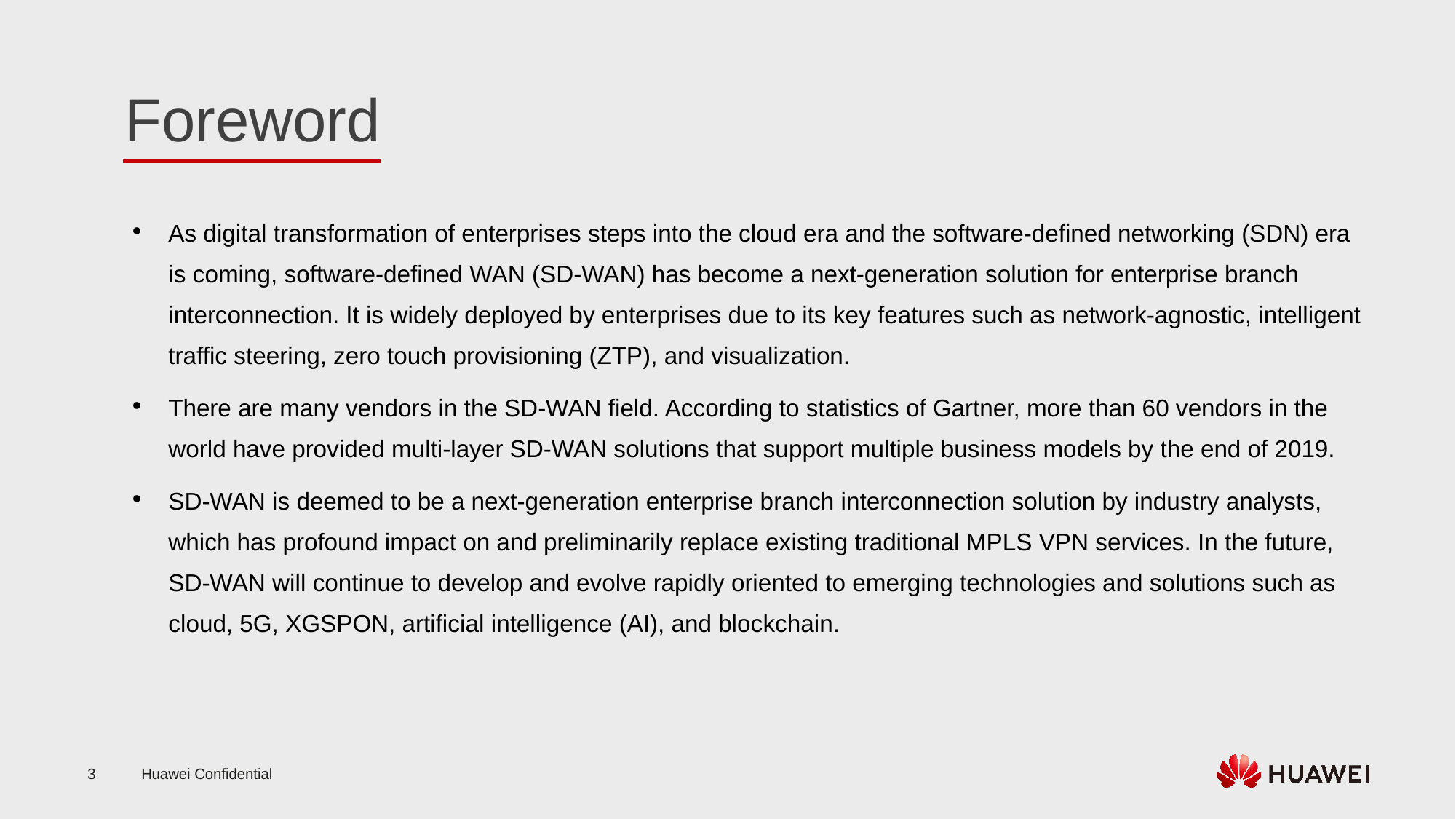

As digital transformation of enterprises steps into the cloud era and the software-defined networking (SDN) era is coming, software-defined WAN (SD-WAN) has become a next-generation solution for enterprise branch interconnection. It is widely deployed by enterprises due to its key features such as network-agnostic, intelligent traffic steering, zero touch provisioning (ZTP), and visualization.
There are many vendors in the SD-WAN field. According to statistics of Gartner, more than 60 vendors in the world have provided multi-layer SD-WAN solutions that support multiple business models by the end of 2019.
SD-WAN is deemed to be a next-generation enterprise branch interconnection solution by industry analysts, which has profound impact on and preliminarily replace existing traditional MPLS VPN services. In the future, SD-WAN will continue to develop and evolve rapidly oriented to emerging technologies and solutions such as cloud, 5G, XGSPON, artificial intelligence (AI), and blockchain.